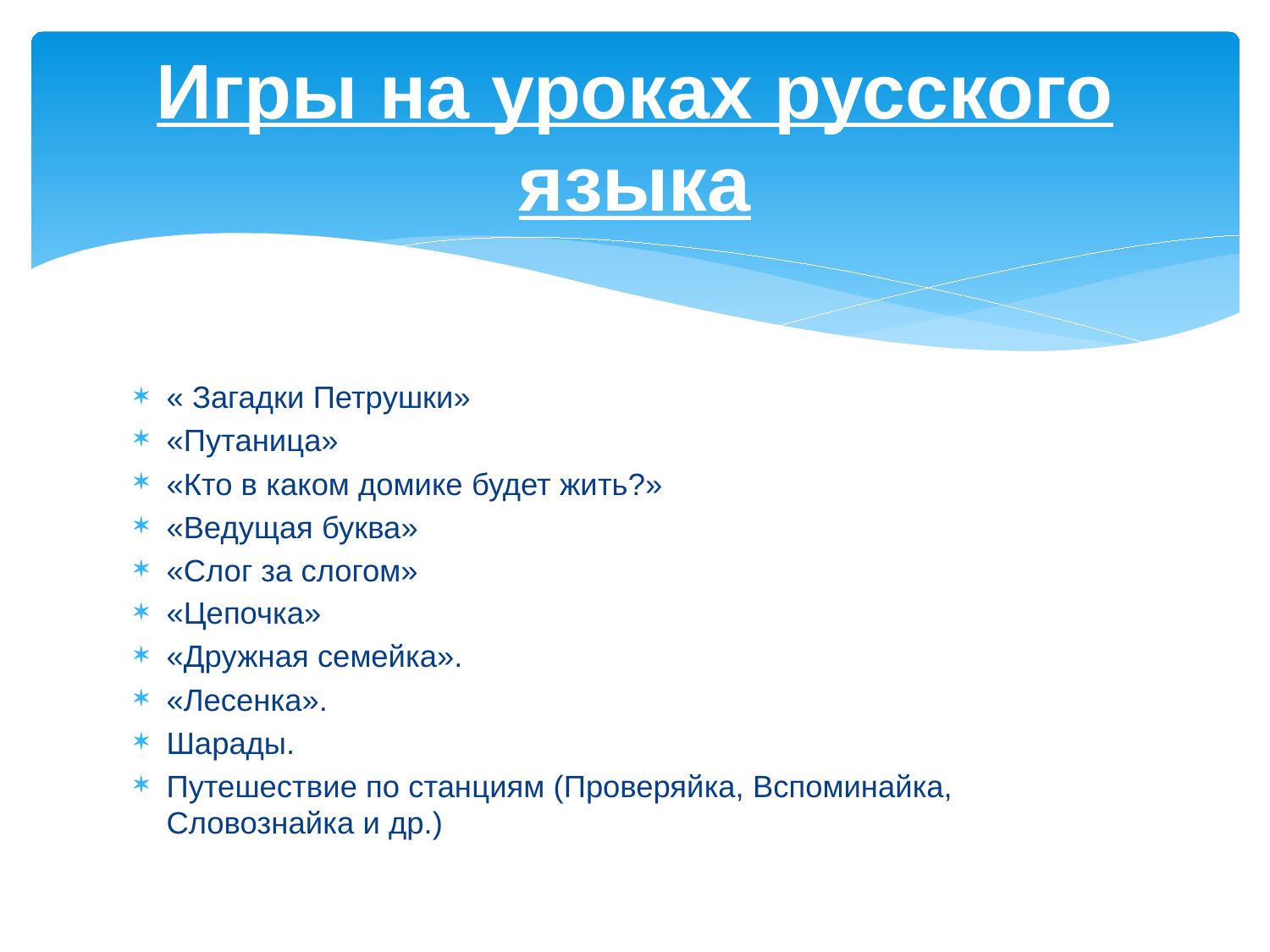

# Игры на уроках русского языка
« Загадки Петрушки»
«Путаница»
«Кто в каком домике будет жить?»
«Ведущая буква»
«Слог за слогом»
«Цепочка»
«Дружная семейка».
«Лесенка».
Шарады.
Путешествие по станциям (Проверяйка, Вспоминайка, Словознайка и др.)